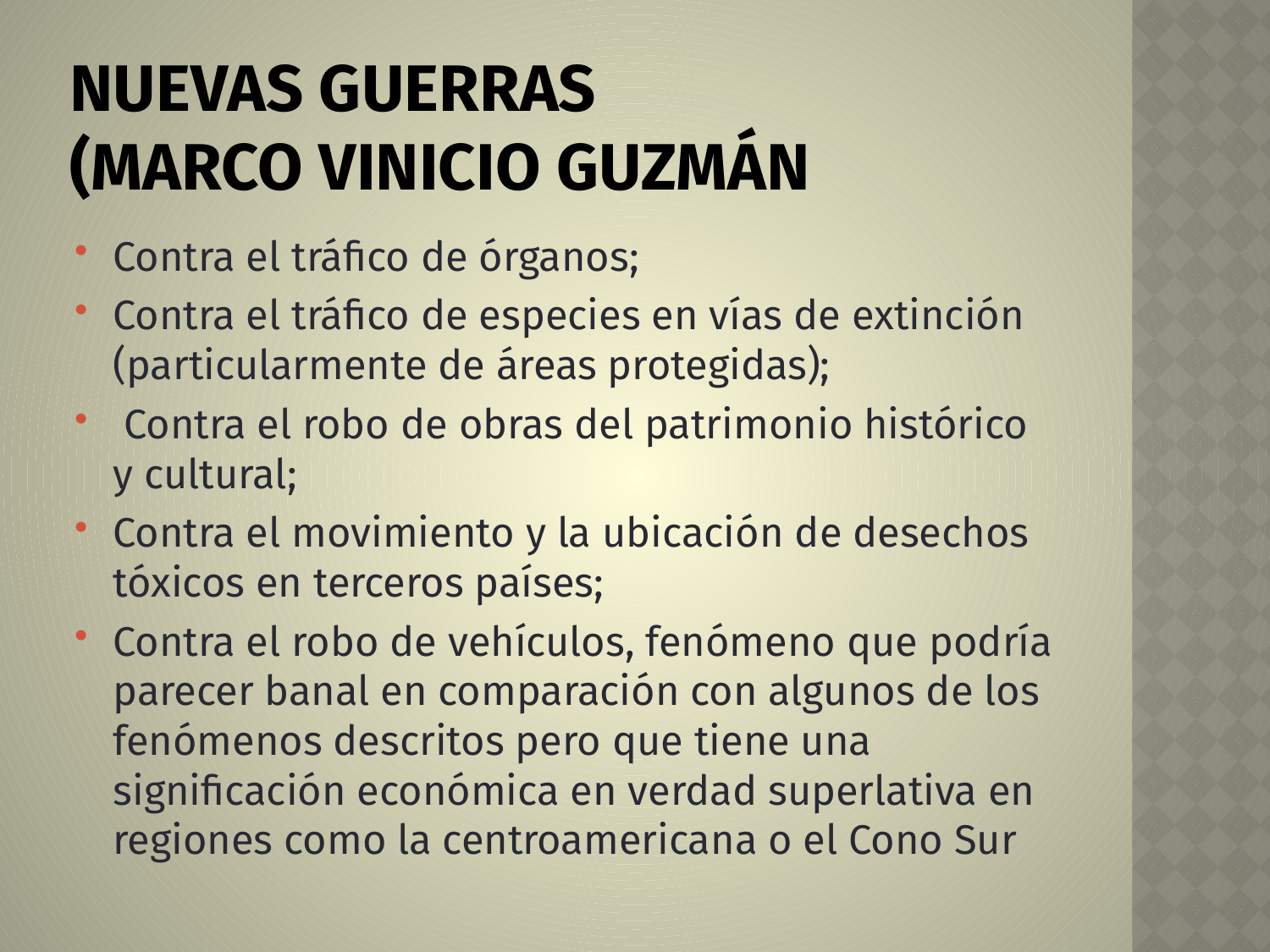

# Nuevas guerras (marco Vinicio Guzmán
Contra el tráfico de órganos;
Contra el tráfico de especies en vías de extinción (particularmente de áreas protegidas);
 Contra el robo de obras del patrimonio histórico y cultural;
Contra el movimiento y la ubicación de desechos tóxicos en terceros países;
Contra el robo de vehículos, fenómeno que podría parecer banal en comparación con algunos de los fenómenos descritos pero que tiene una significación económica en verdad superlativa en regiones como la centroamericana o el Cono Sur